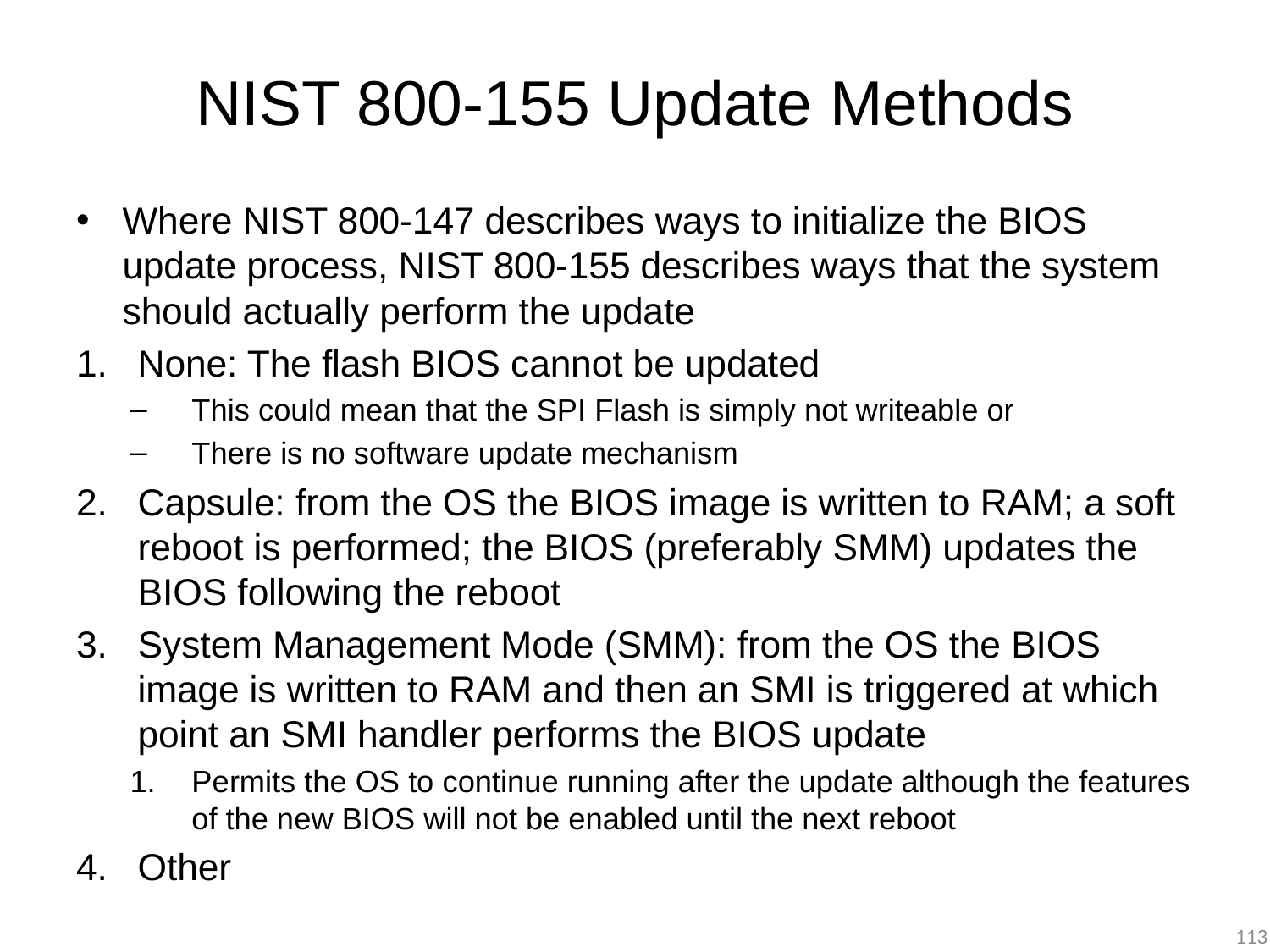

# NIST 800-155 Update Methods
Where NIST 800-147 describes ways to initialize the BIOS update process, NIST 800-155 describes ways that the system should actually perform the update
None: The flash BIOS cannot be updated
This could mean that the SPI Flash is simply not writeable or
There is no software update mechanism
Capsule: from the OS the BIOS image is written to RAM; a soft reboot is performed; the BIOS (preferably SMM) updates the BIOS following the reboot
System Management Mode (SMM): from the OS the BIOS image is written to RAM and then an SMI is triggered at which point an SMI handler performs the BIOS update
Permits the OS to continue running after the update although the features of the new BIOS will not be enabled until the next reboot
Other
113